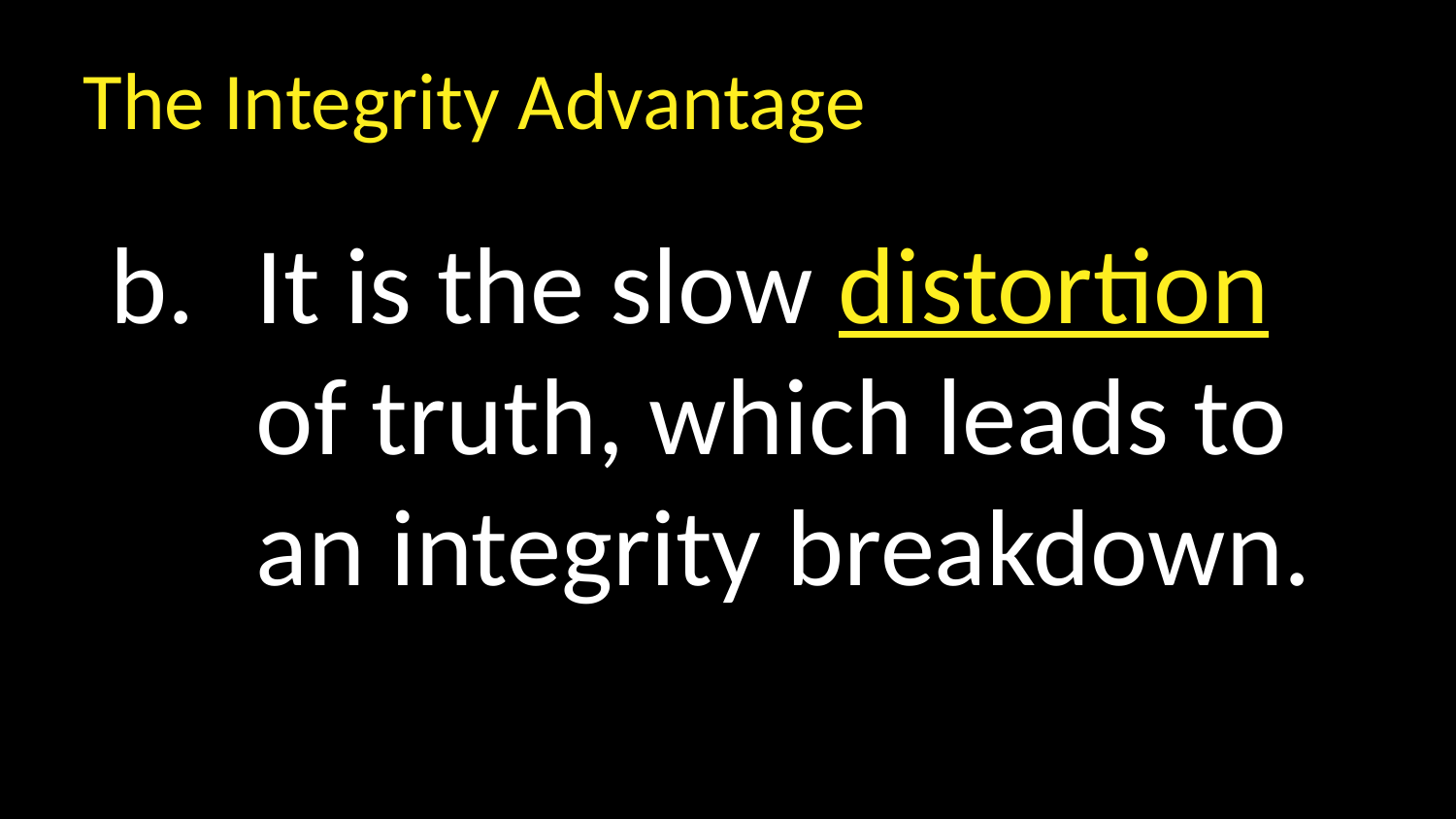

The Integrity Advantage
It is the slow distortion of truth, which leads to an integrity breakdown.